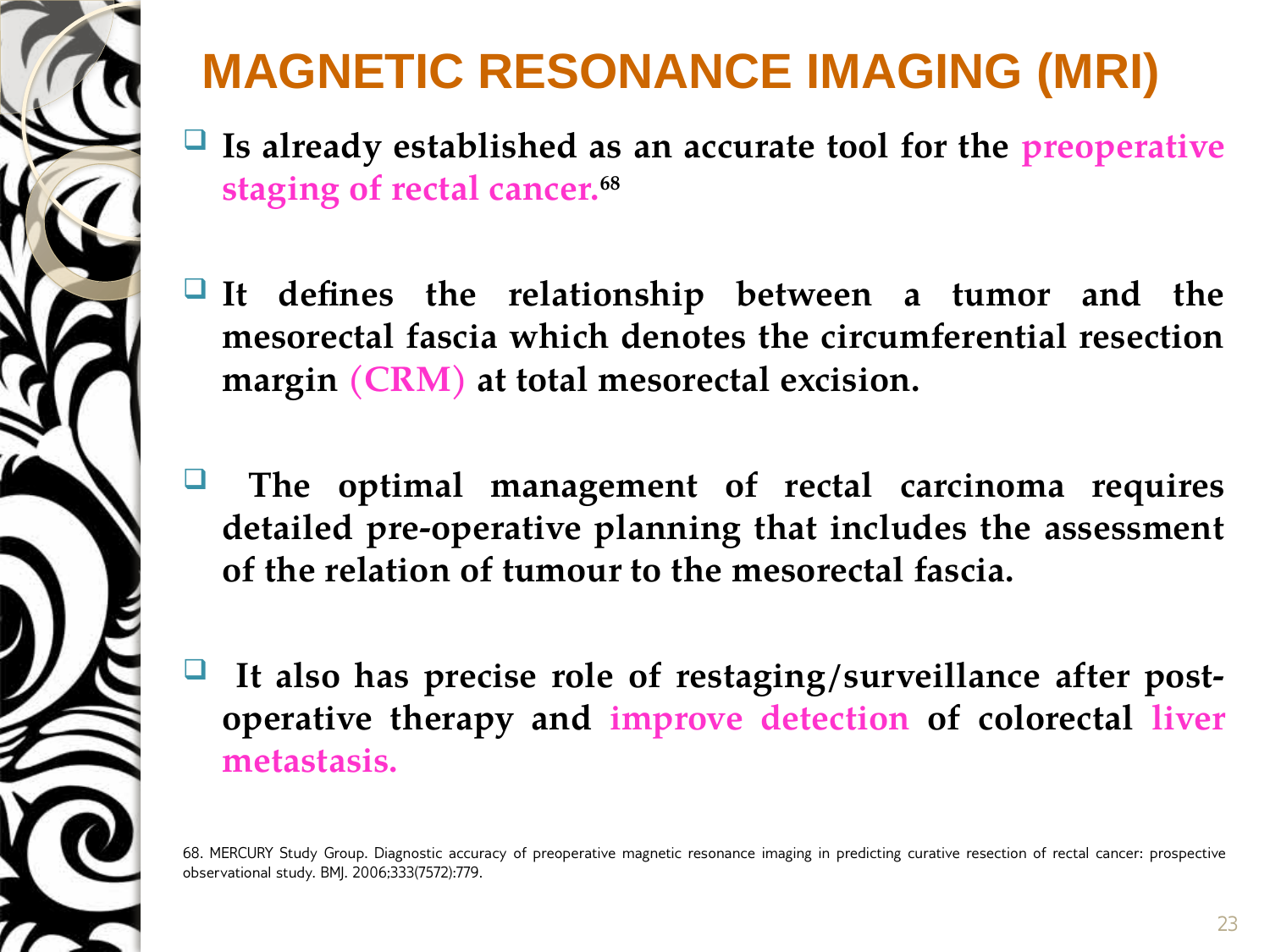

# MAGNETIC RESONANCE IMAGING (MRI)
Is already established as an accurate tool for the preoperative staging of rectal cancer.68

It defines the relationship between a tumor and the mesorectal fascia which denotes the circumferential resection margin (CRM) at total mesorectal excision.

 The optimal management of rectal carcinoma requires detailed pre-operative planning that includes the assessment of the relation of tumour to the mesorectal fascia.

 It also has precise role of restaging/surveillance after post- operative therapy and improve detection of colorectal liver metastasis.

68. MERCURY Study Group. Diagnostic accuracy of preoperative magnetic resonance imaging in predicting curative resection of rectal cancer: prospective observational study. BMJ. 2006;333(7572):779.
23